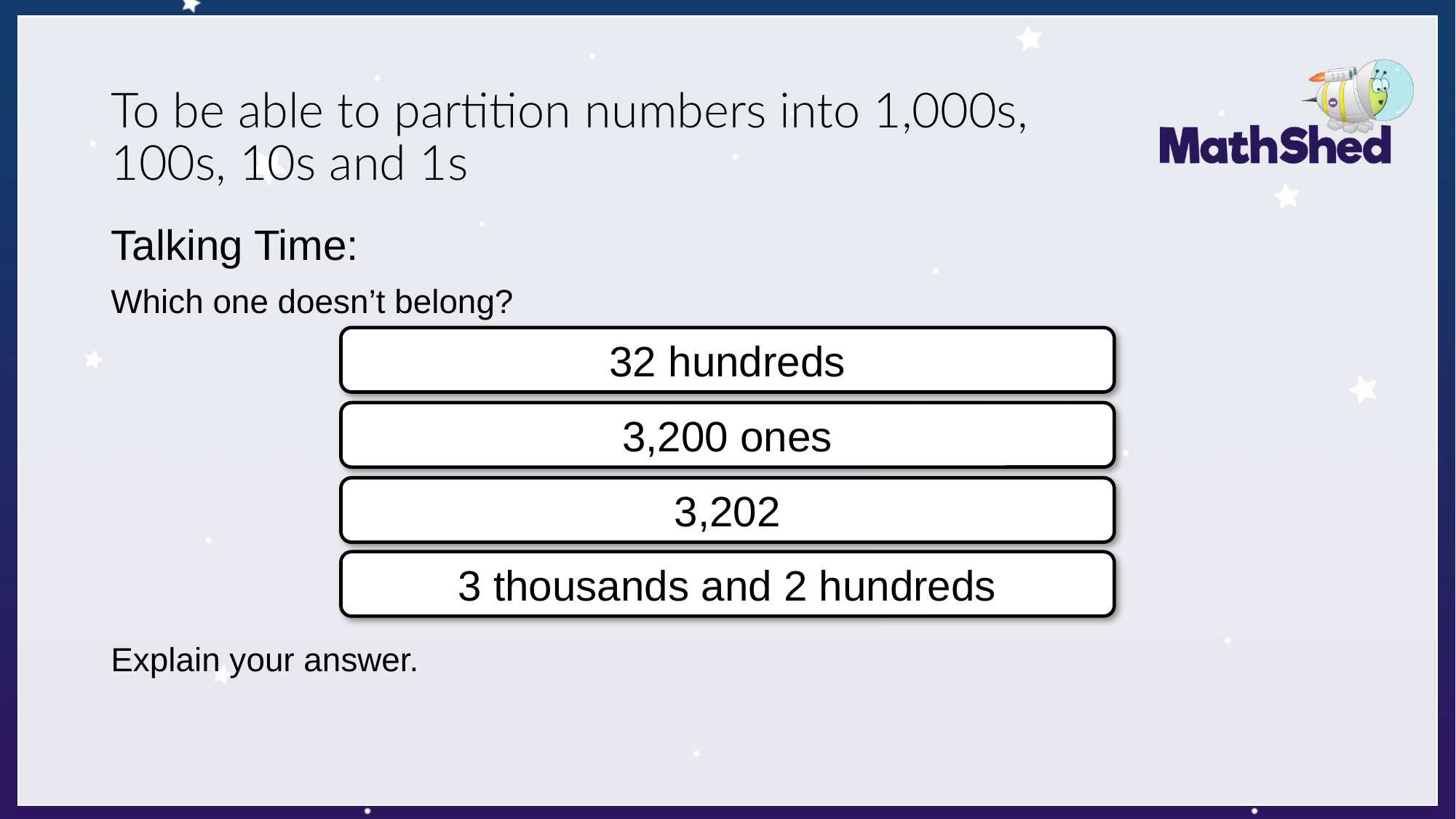

# To be able to partition numbers into 1,000s, 100s, 10s and 1s
Talking Time:
Which one doesn’t belong?

Explain your answer.

32 hundreds
3,200 ones
3,202
3 thousands and 2 hundreds